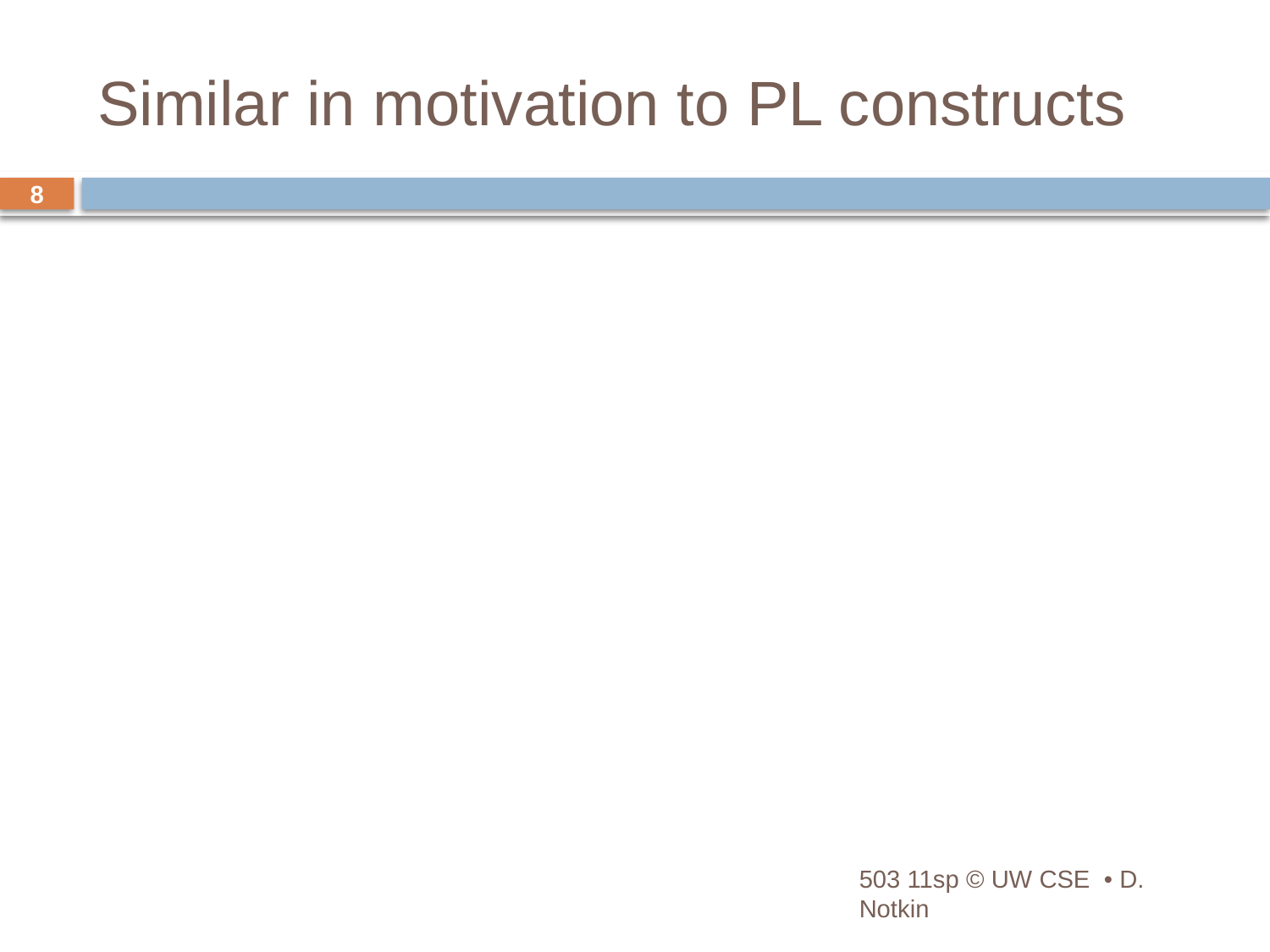

# Similar in motivation to PL constructs
8

503 11sp © UW CSE  • D. Notkin